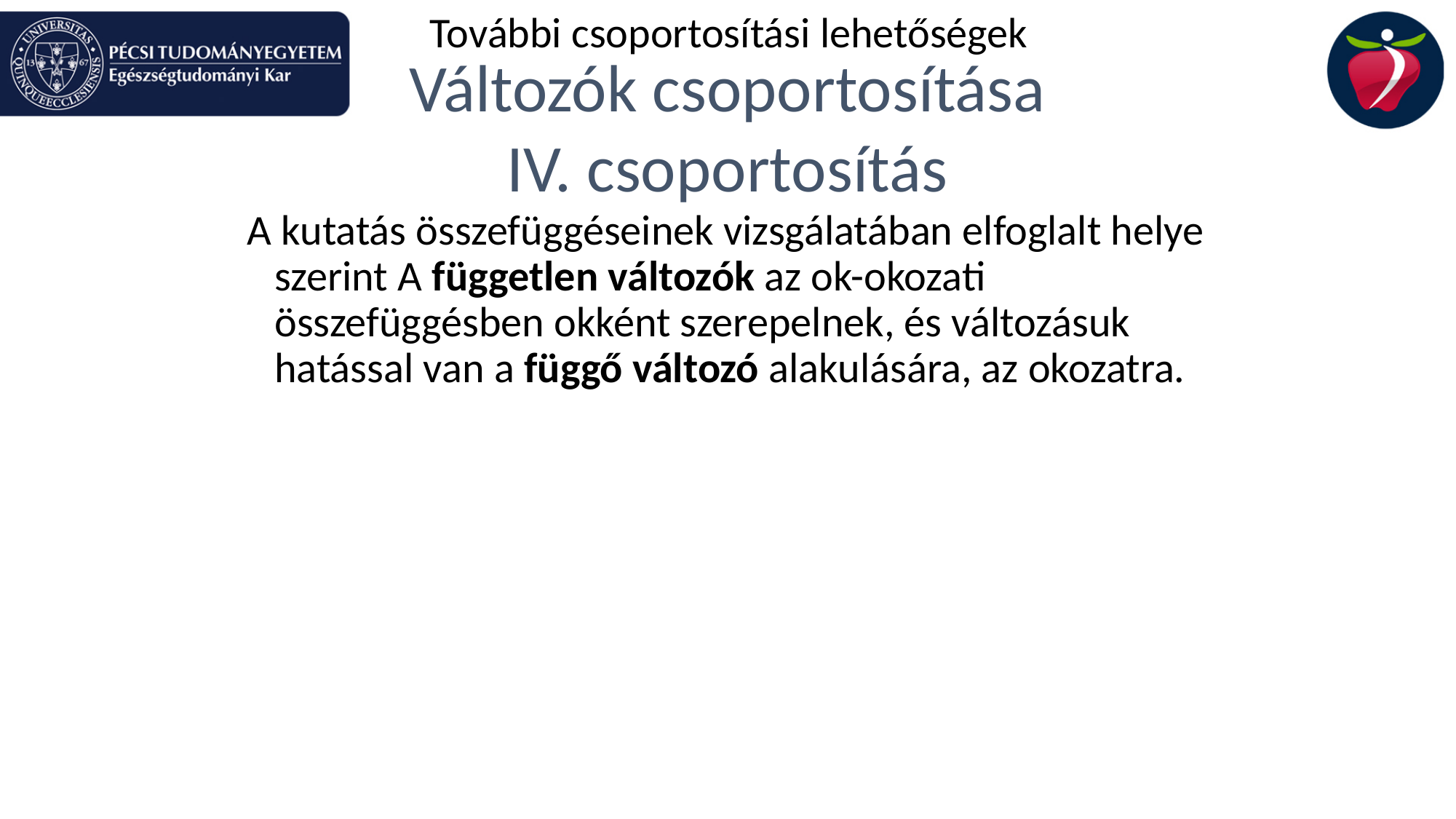

# További csoportosítási lehetőségek
Változók csoportosítása
IV. csoportosítás
A kutatás összefüggéseinek vizsgálatában elfoglalt helye szerint A független változók az ok-okozati összefüggésben okként szerepelnek, és változásuk hatással van a függő változó alakulására, az okozatra.